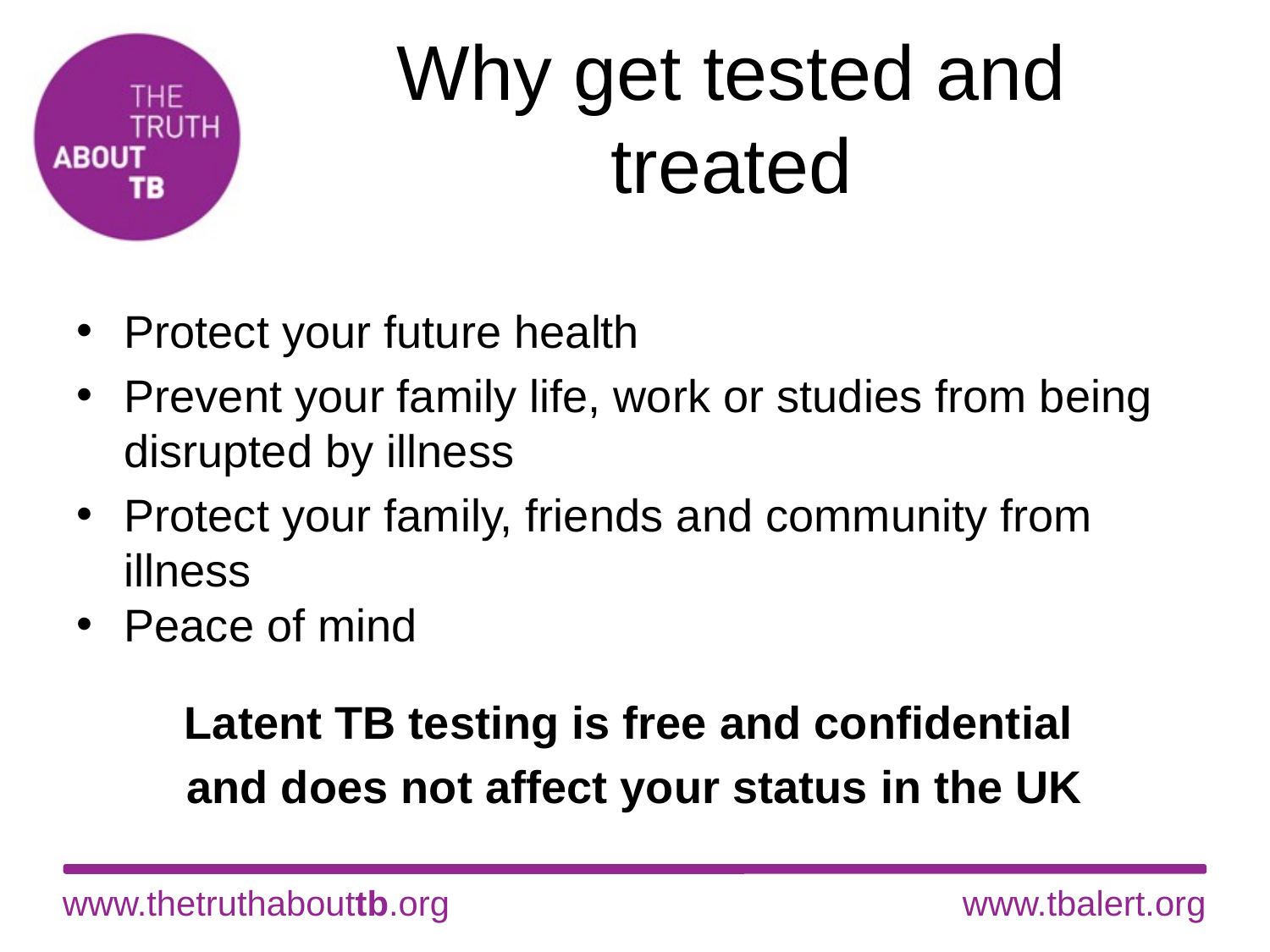

# Why get tested and treated
Protect your future health
Prevent your family life, work or studies from being disrupted by illness
Protect your family, friends and community from illness
Peace of mind
Latent TB testing is free and confidential
and does not affect your status in the UK